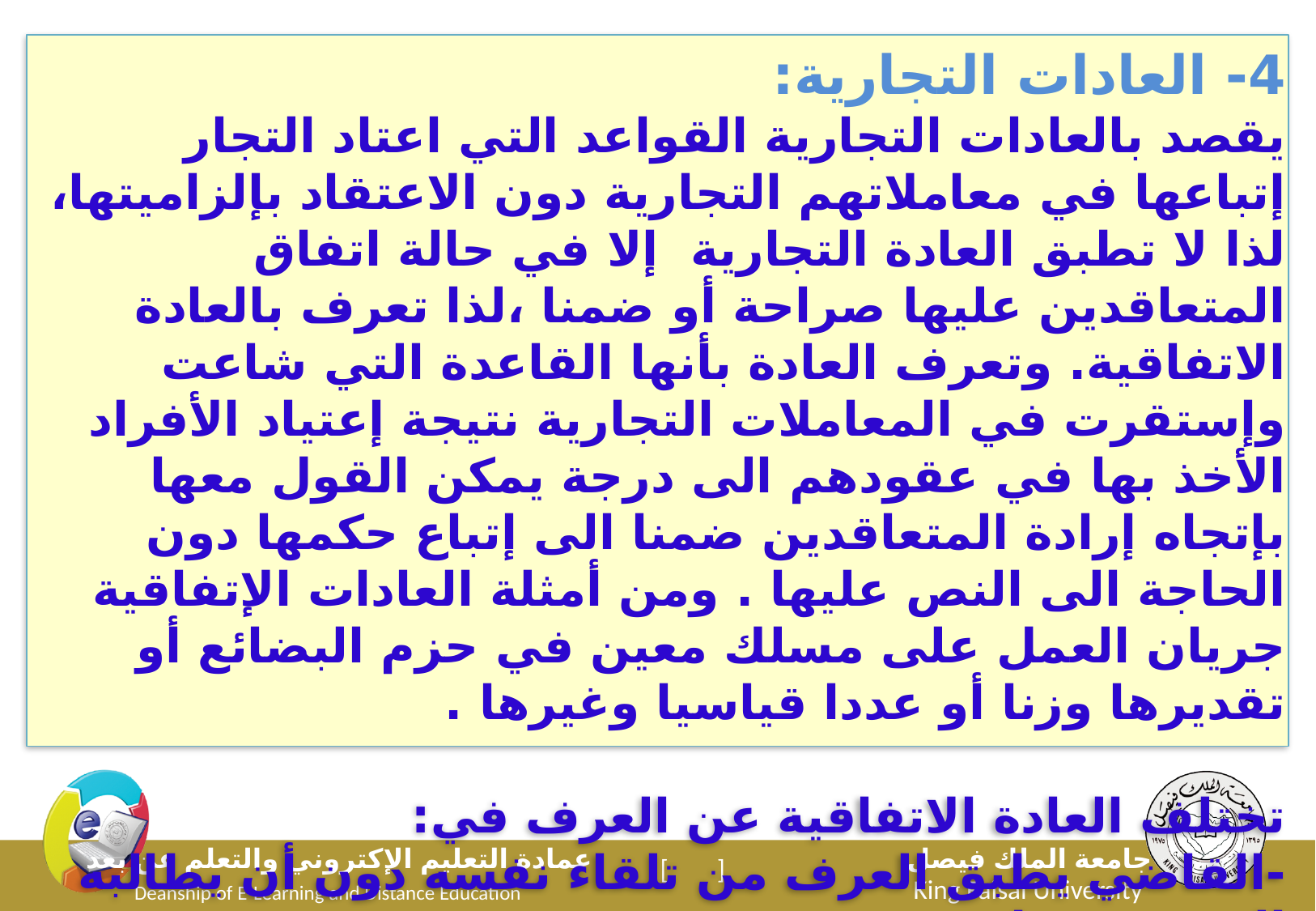

4- العادات التجارية:
يقصد بالعادات التجارية القواعد التي اعتاد التجار إتباعها في معاملاتهم التجارية دون الاعتقاد بإلزاميتها، لذا لا تطبق العادة التجارية  إلا في حالة اتفاق المتعاقدين عليها صراحة أو ضمنا ،لذا تعرف بالعادة الاتفاقية. وتعرف العادة بأنها القاعدة التي شاعت وإستقرت في المعاملات التجارية نتيجة إعتياد الأفراد الأخذ بها في عقودهم الى درجة يمكن القول معها بإتجاه إرادة المتعاقدين ضمنا الى إتباع حكمها دون الحاجة الى النص عليها . ومن أمثلة العادات الإتفاقية جريان العمل على مسلك معين في حزم البضائع أو تقديرها وزنا أو عددا قياسيا وغيرها .

تختلف العادة الاتفاقية عن العرف في:
-القاضي يطبق العرف من تلقاء نفسه دون أن يطالبه الخصوم بتطبيقه
-لا يطلب القاضي من الخصوم إثبات وجود العرف
-يطبق القاضي العرف ولو لم يعلم به الخصوم.